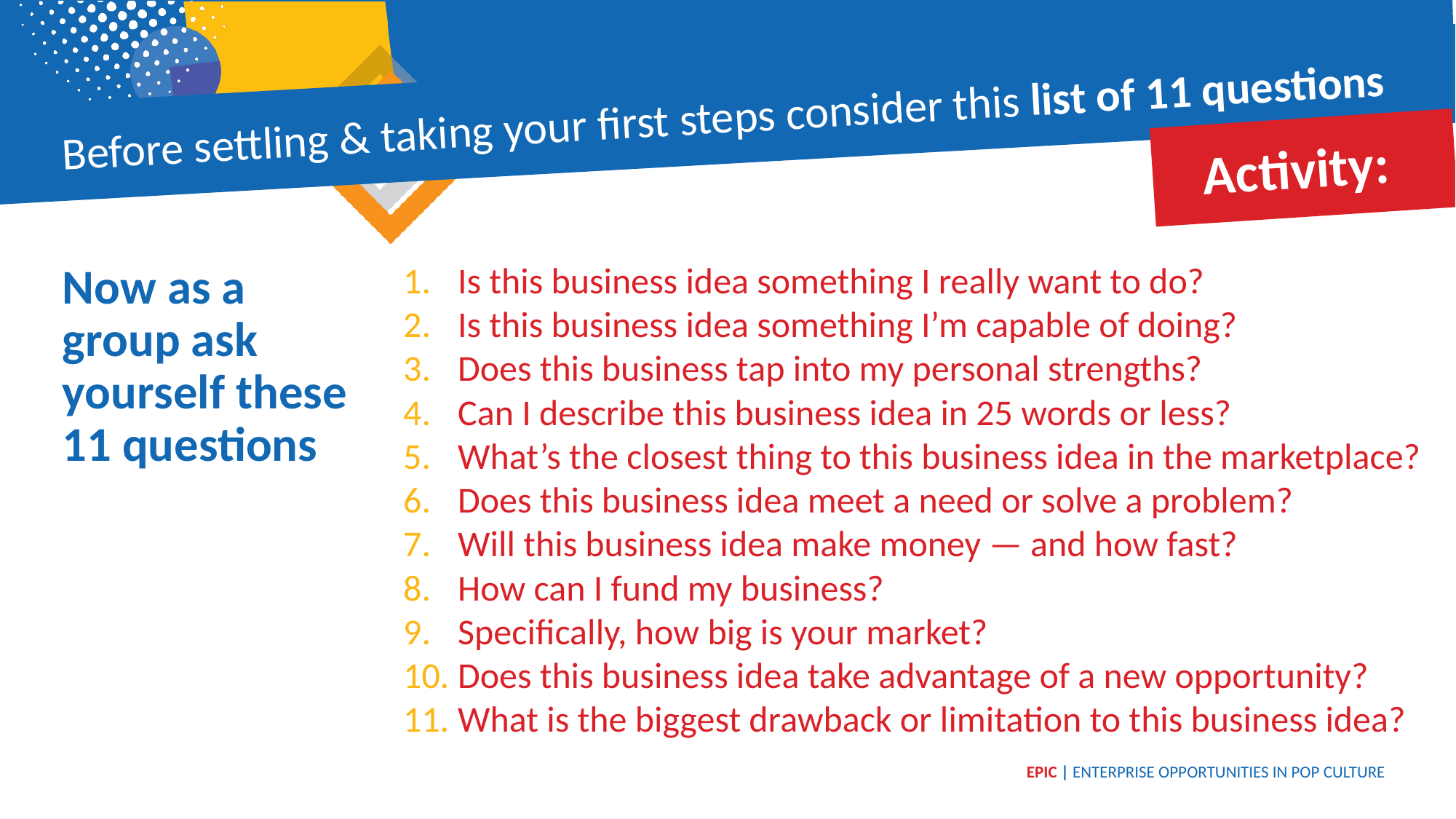

Before settling & taking your first steps consider this list of 11 questions

Activity:
Now as a group ask yourself these 11 questions
Is this business idea something I really want to do?
Is this business idea something I’m capable of doing?
Does this business tap into my personal strengths?
Can I describe this business idea in 25 words or less?
What’s the closest thing to this business idea in the marketplace?
Does this business idea meet a need or solve a problem?
Will this business idea make money — and how fast?
How can I fund my business?
Specifically, how big is your market?
Does this business idea take advantage of a new opportunity?
What is the biggest drawback or limitation to this business idea?